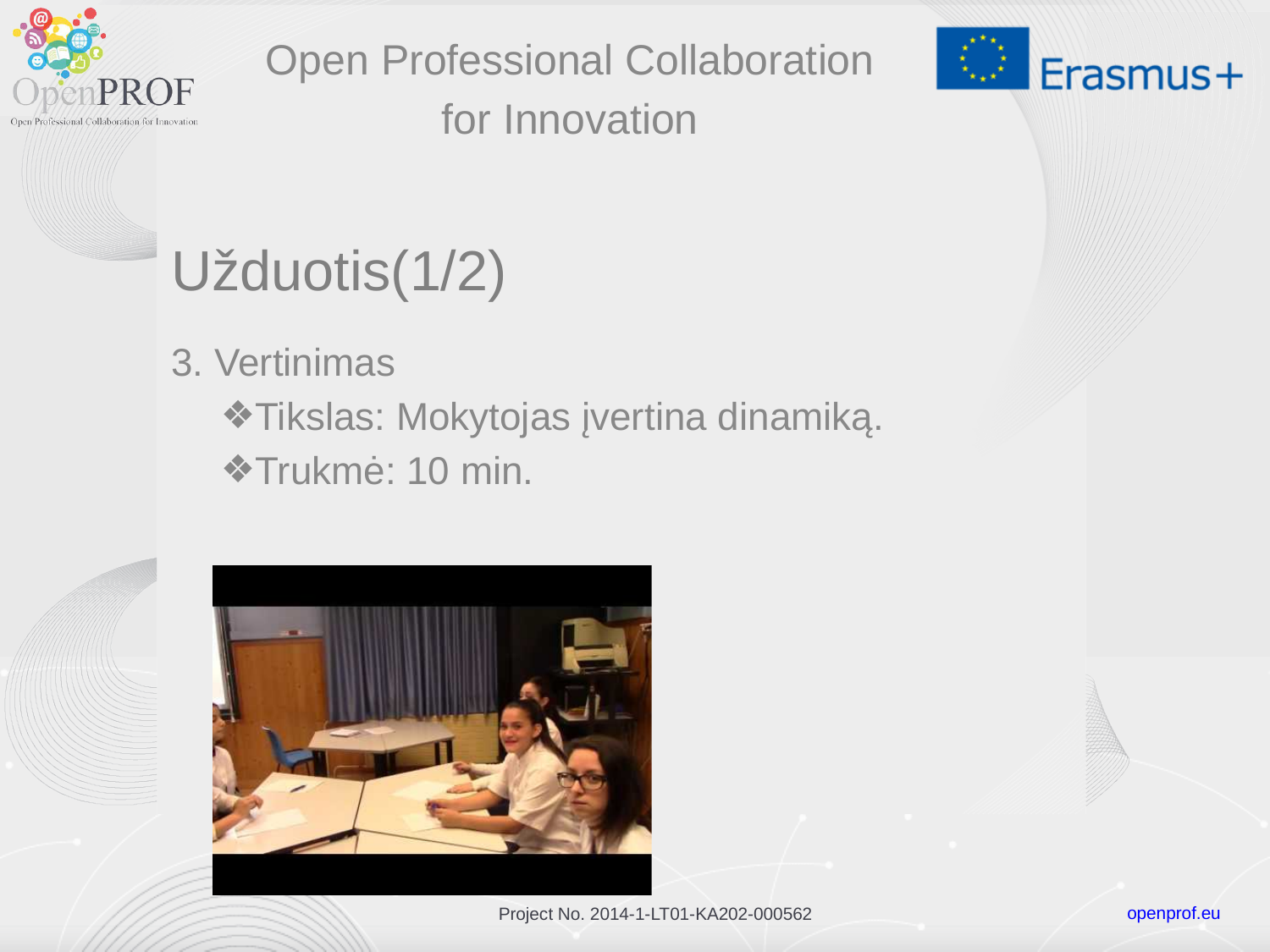

Open Professional Collaboration
for Innovation
# Užduotis(1/2)

3. Vertinimas
Tikslas: Mokytojas įvertina dinamiką.
Trukmė: 10 min.